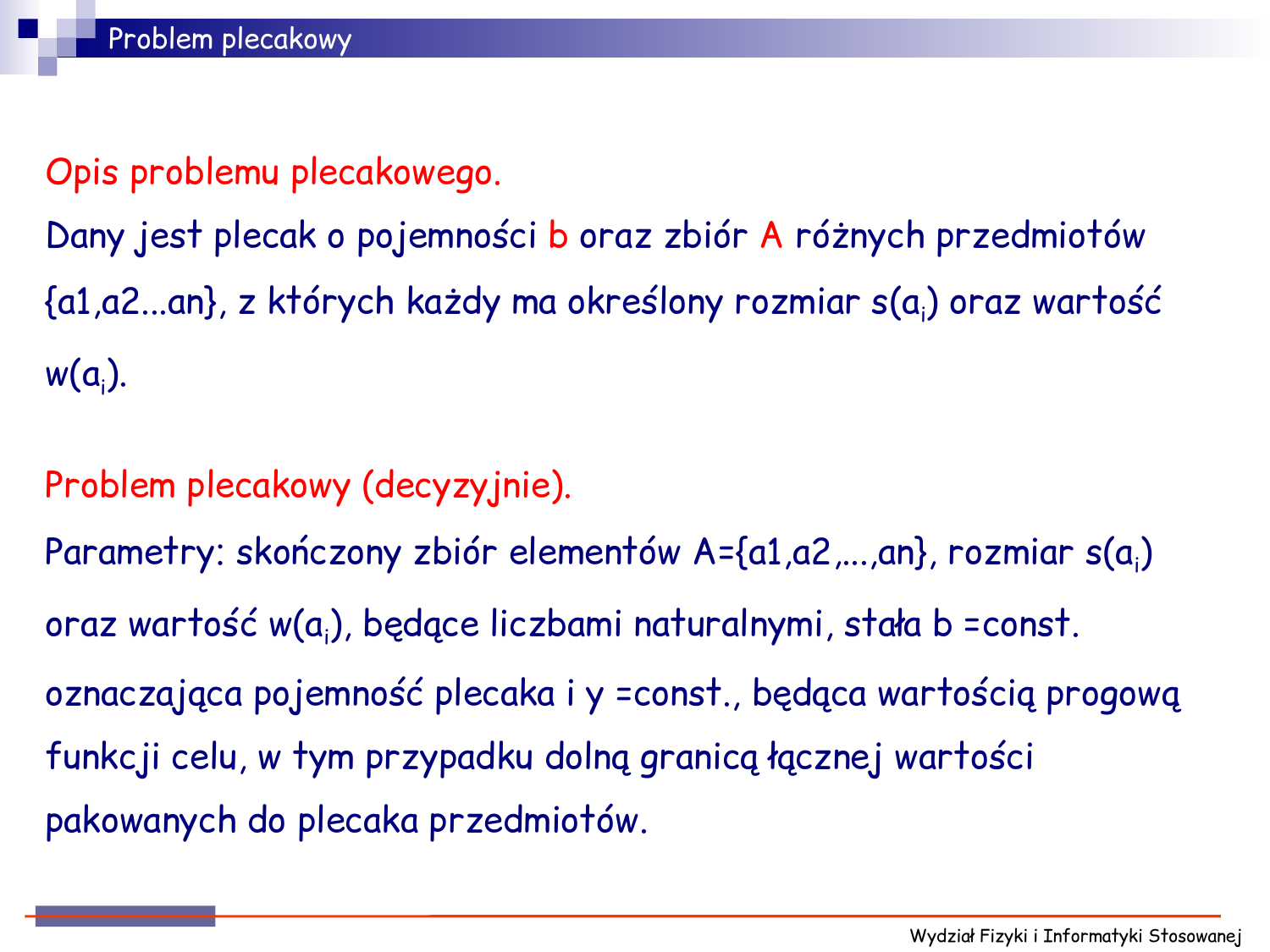

Problem plecakowy
Opis problemu plecakowego.
Dany jest plecak o pojemności b oraz zbiór A różnych przedmiotów {a1,a2...an}, z których każdy ma określony rozmiar s(ai) oraz wartość w(ai).
Problem plecakowy (decyzyjnie).
Parametry: skończony zbiór elementów A={a1,a2,...,an}, rozmiar s(ai) oraz wartość w(ai), będące liczbami naturalnymi, stała b =const. oznaczająca pojemność plecaka i y =const., będąca wartością progową funkcji celu, w tym przypadku dolną granicą łącznej wartości pakowanych do plecaka przedmiotów.

Wydział Fizyki i Informatyki Stosowanej